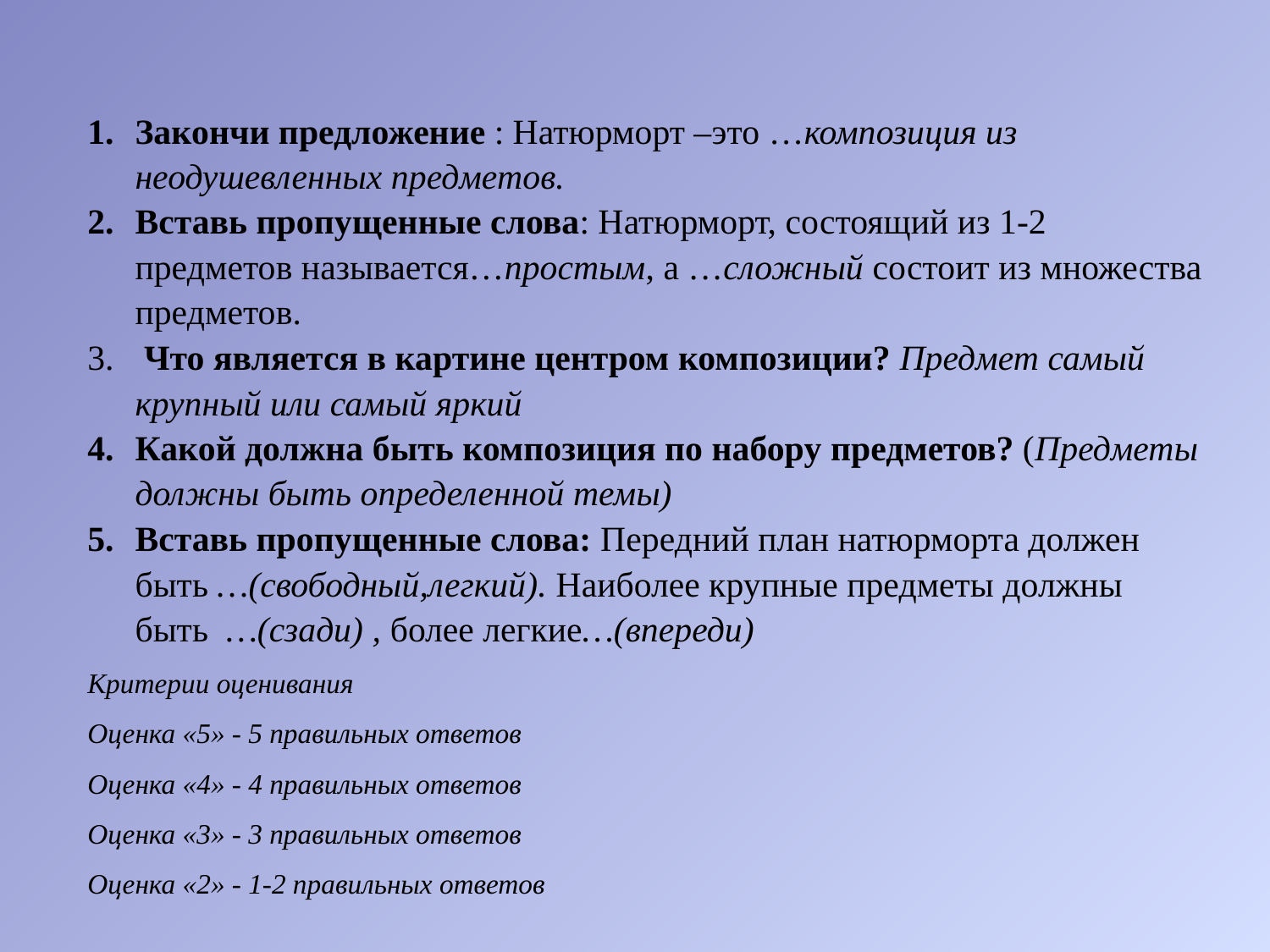

Закончи предложение : Натюрморт –это …композиция из неодушевленных предметов.
Вставь пропущенные слова: Натюрморт, состоящий из 1-2 предметов называется…простым, а …сложный состоит из множества предметов.
 Что является в картине центром композиции? Предмет самый крупный или самый яркий
Какой должна быть композиция по набору предметов? (Предметы должны быть определенной темы)
Вставь пропущенные слова: Передний план натюрморта должен быть …(свободный,легкий). Наиболее крупные предметы должны быть  …(сзади) , более легкие…(впереди)
Критерии оценивания
Оценка «5» - 5 правильных ответов
Оценка «4» - 4 правильных ответов
Оценка «3» - 3 правильных ответов
Оценка «2» - 1-2 правильных ответов